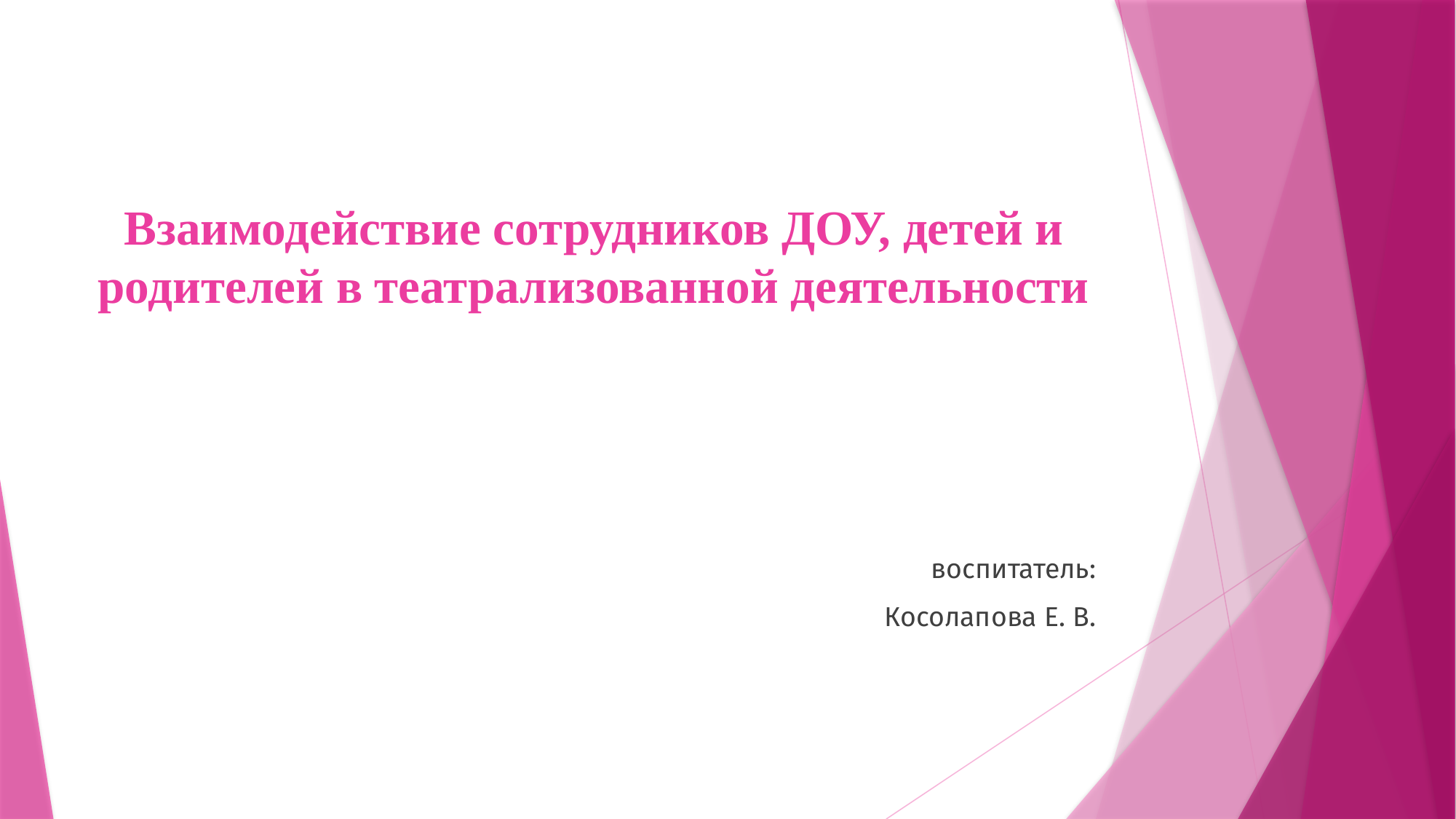

# Взаимодействие сотрудников ДОУ, детей и родителей в театрализованной деятельности

 воспитатель:
Косолапова Е. В.